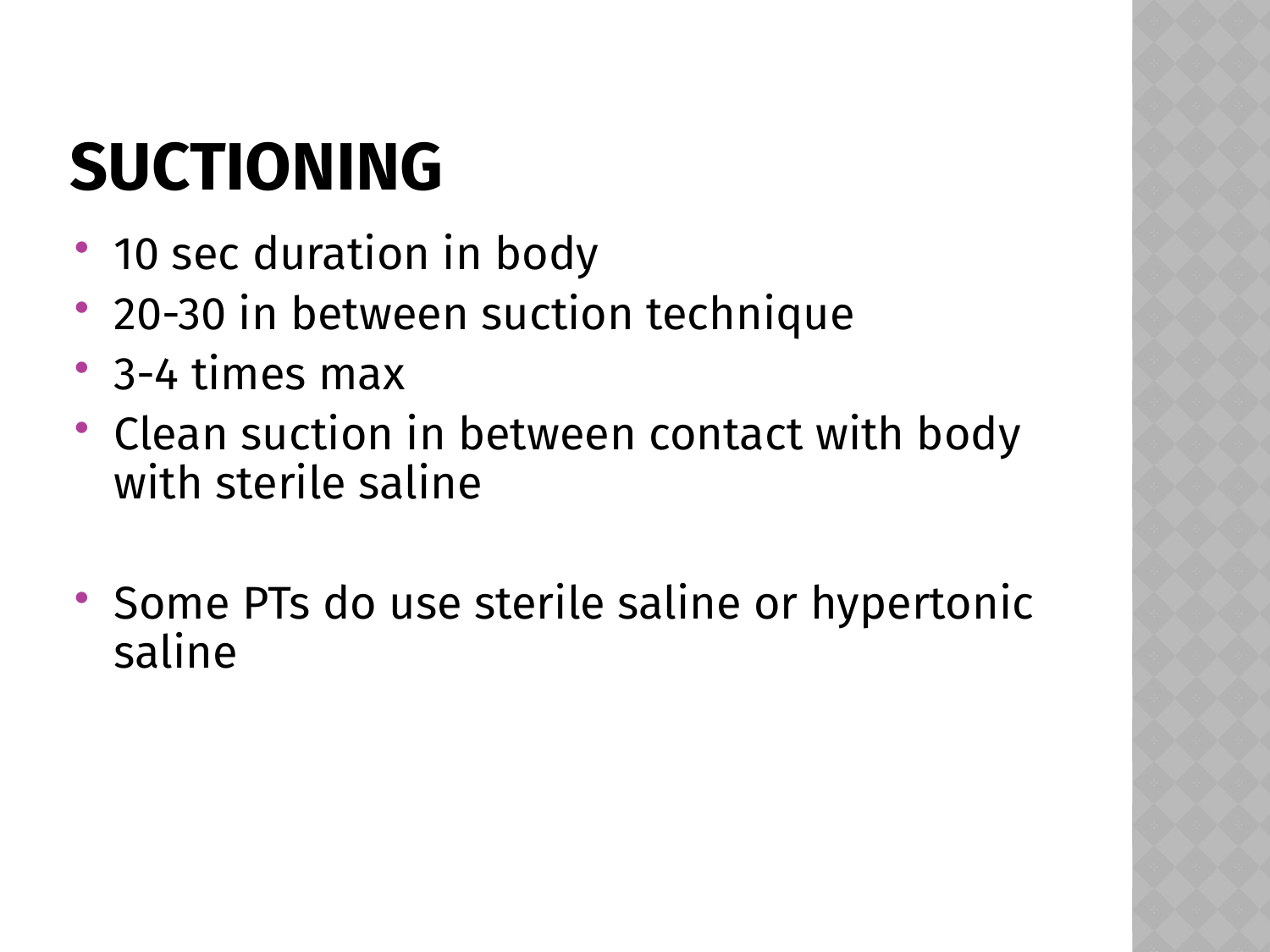

# Suctioning
10 sec duration in body
20-30 in between suction technique
3-4 times max
Clean suction in between contact with body with sterile saline

Some PTs do use sterile saline or hypertonic saline